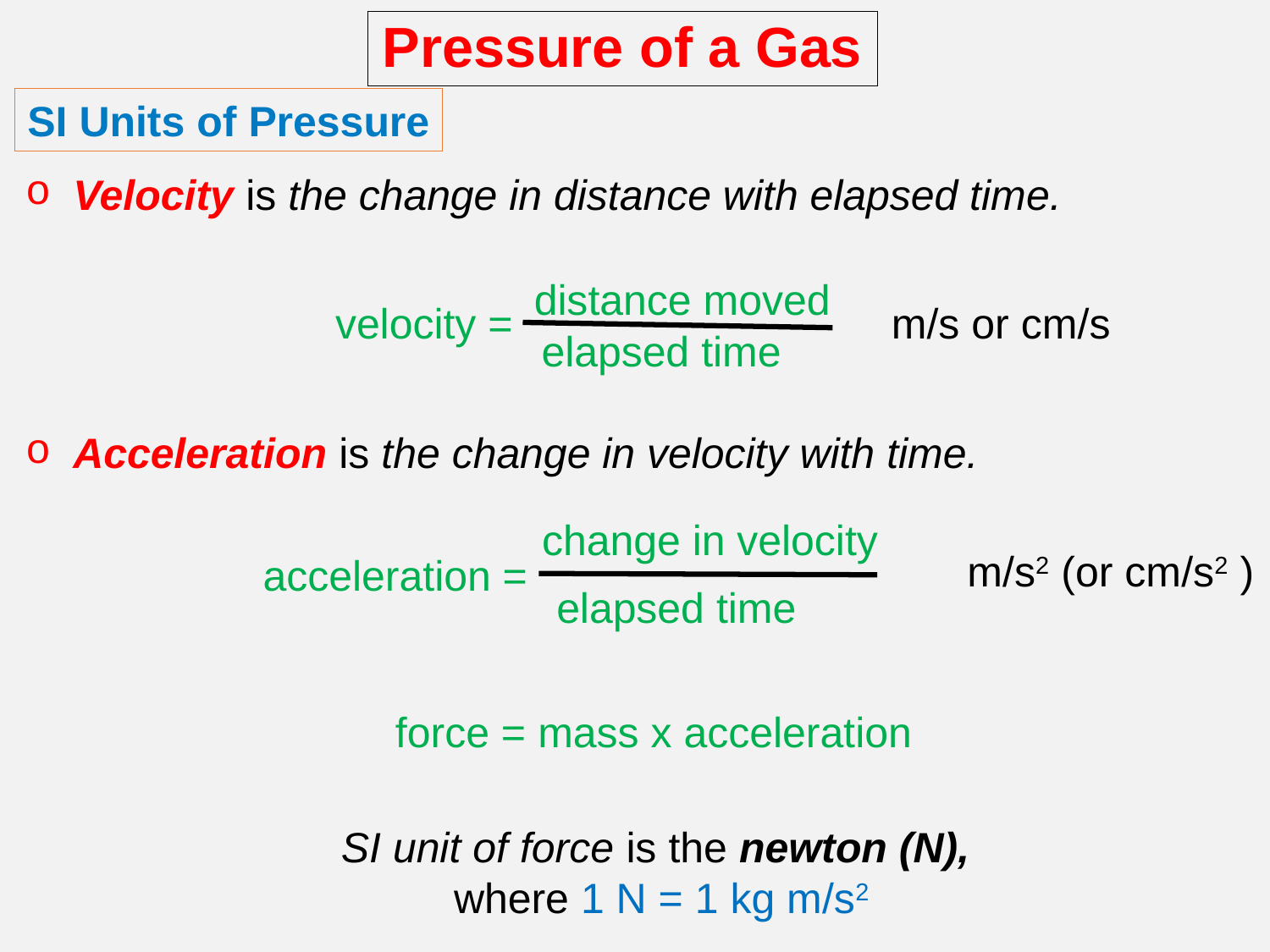

# Pressure of a Gas
SI Units of Pressure
Velocity is the change in distance with elapsed time.
distance moved
elapsed time

velocity =
m/s or cm/s
Acceleration is the change in velocity with time.
change in velocity

elapsed time
m/s2 (or cm/s2 )
acceleration =
force = mass x acceleration
SI unit of force is the newton (N),
where 1 N = 1 kg m/s2